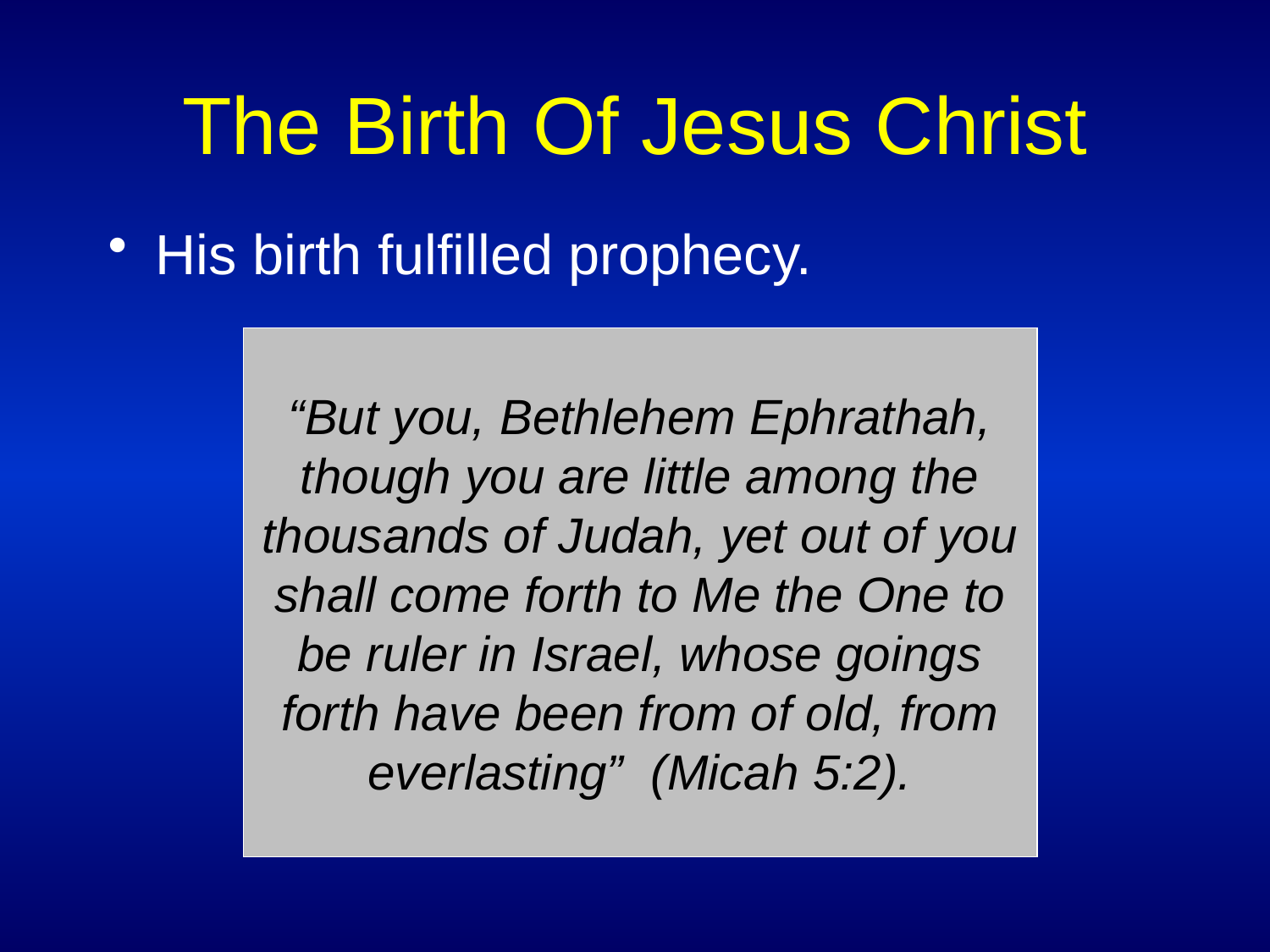

# The Birth Of Jesus Christ
His birth fulfilled prophecy.
“But you, Bethlehem Ephrathah, though you are little among the thousands of Judah, yet out of you shall come forth to Me the One to be ruler in Israel, whose goings forth have been from of old, from everlasting”  (Micah 5:2).